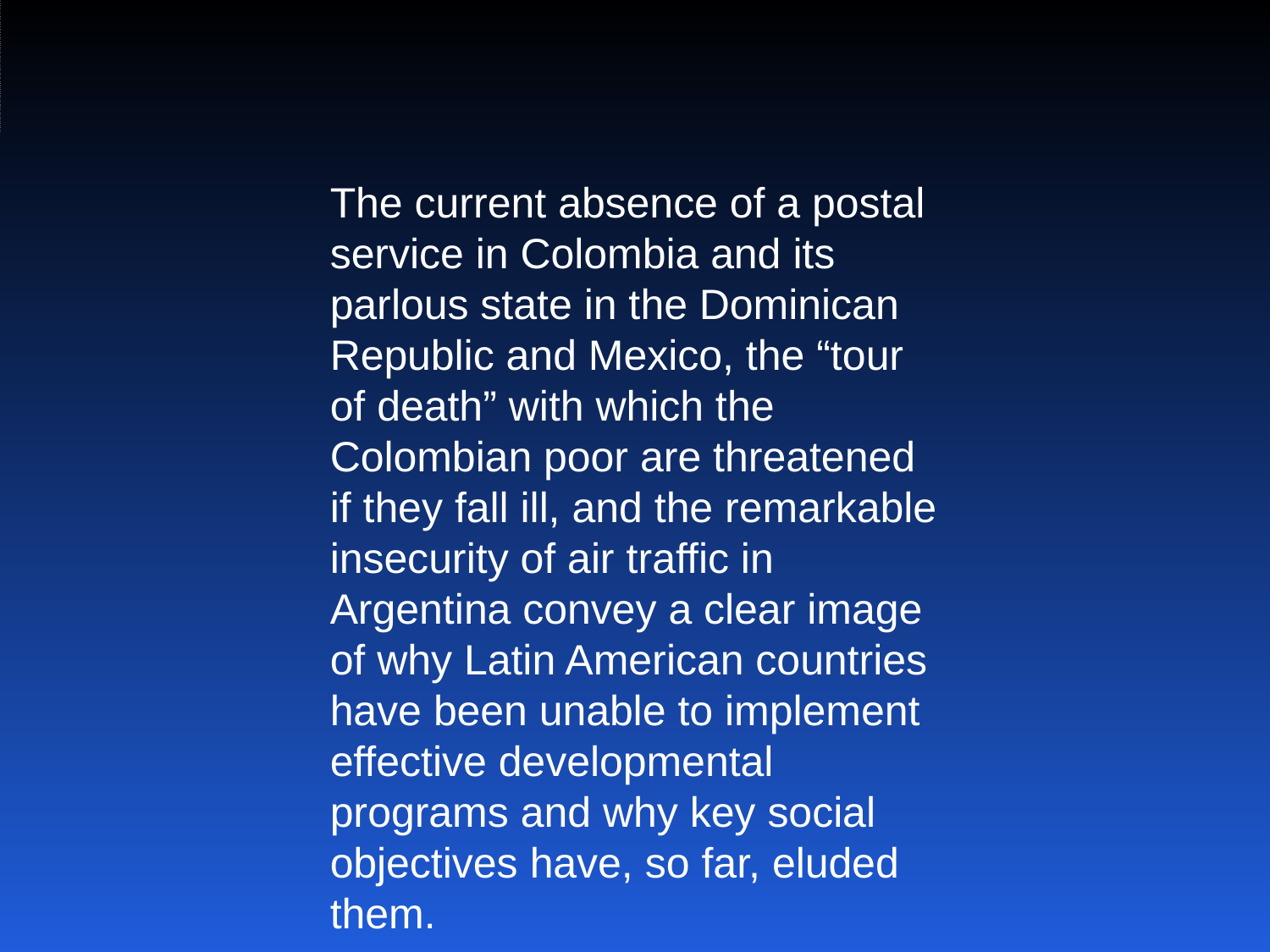

# The current absence of a postal service in Colombia and its parlous state in ...
The current absence of a postal service in Colombia and its parlous state in the Dominican Republic and Mexico, the “tour of death” with which the Colombian poor are threatened if they fall ill, and the remarkable insecurity of air traffic in Argentina convey a clear image of why Latin American countries have been unable to implement effective developmental programs and why key social objectives have, so far, eluded them.